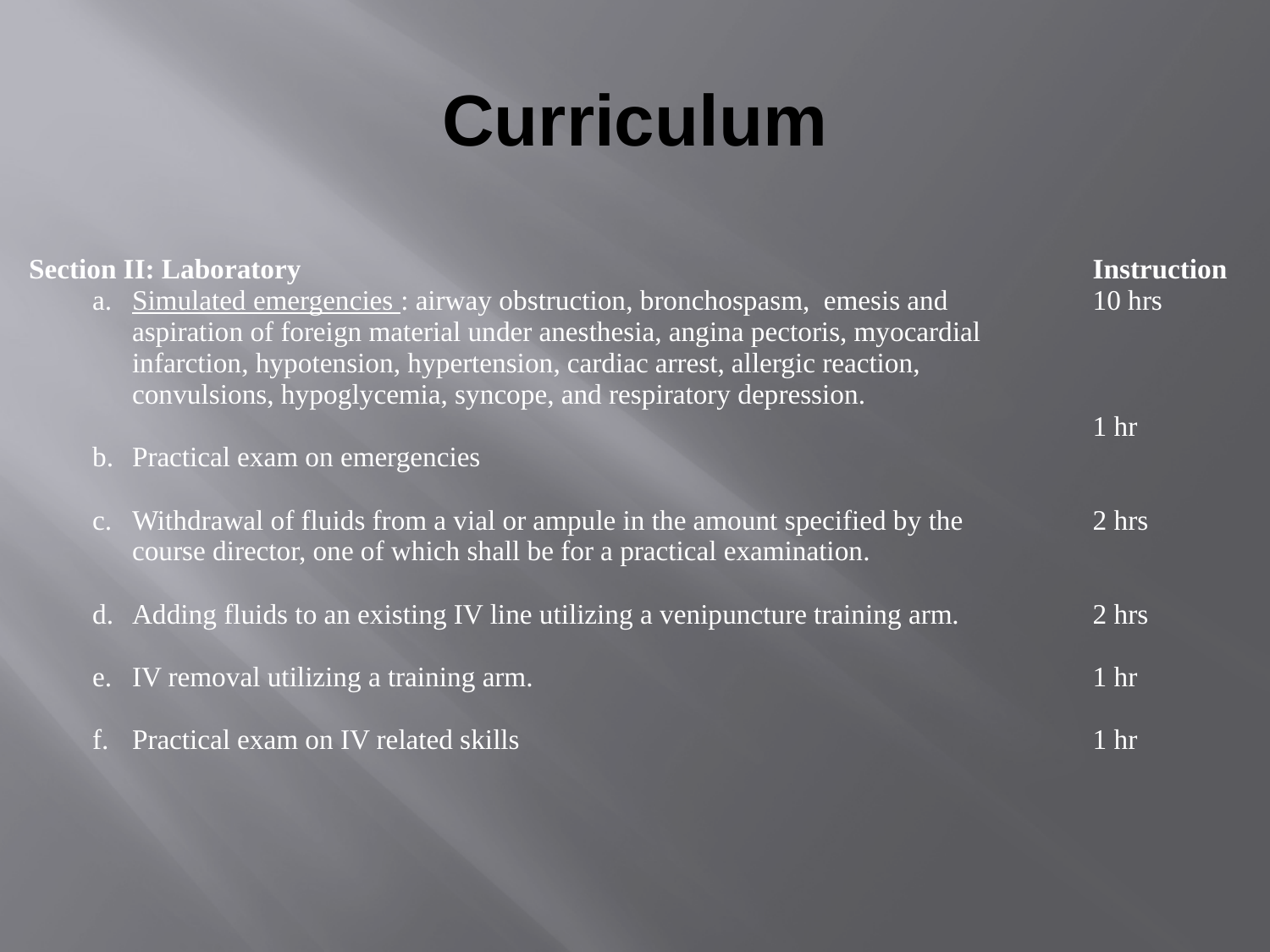

# Curriculum
| Section II: Laboratory Simulated emergencies : airway obstruction, bronchospasm, emesis and aspiration of foreign material under anesthesia, angina pectoris, myocardial infarction, hypotension, hypertension, cardiac arrest, allergic reaction, convulsions, hypoglycemia, syncope, and respiratory depression. Practical exam on emergencies Withdrawal of fluids from a vial or ampule in the amount specified by the course director, one of which shall be for a practical examination. Adding fluids to an existing IV line utilizing a venipuncture training arm. IV removal utilizing a training arm. Practical exam on IV related skills |  | Instruction 10 hrs 1 hr 2 hrs 2 hrs 1 hr 1 hr |
| --- | --- | --- |